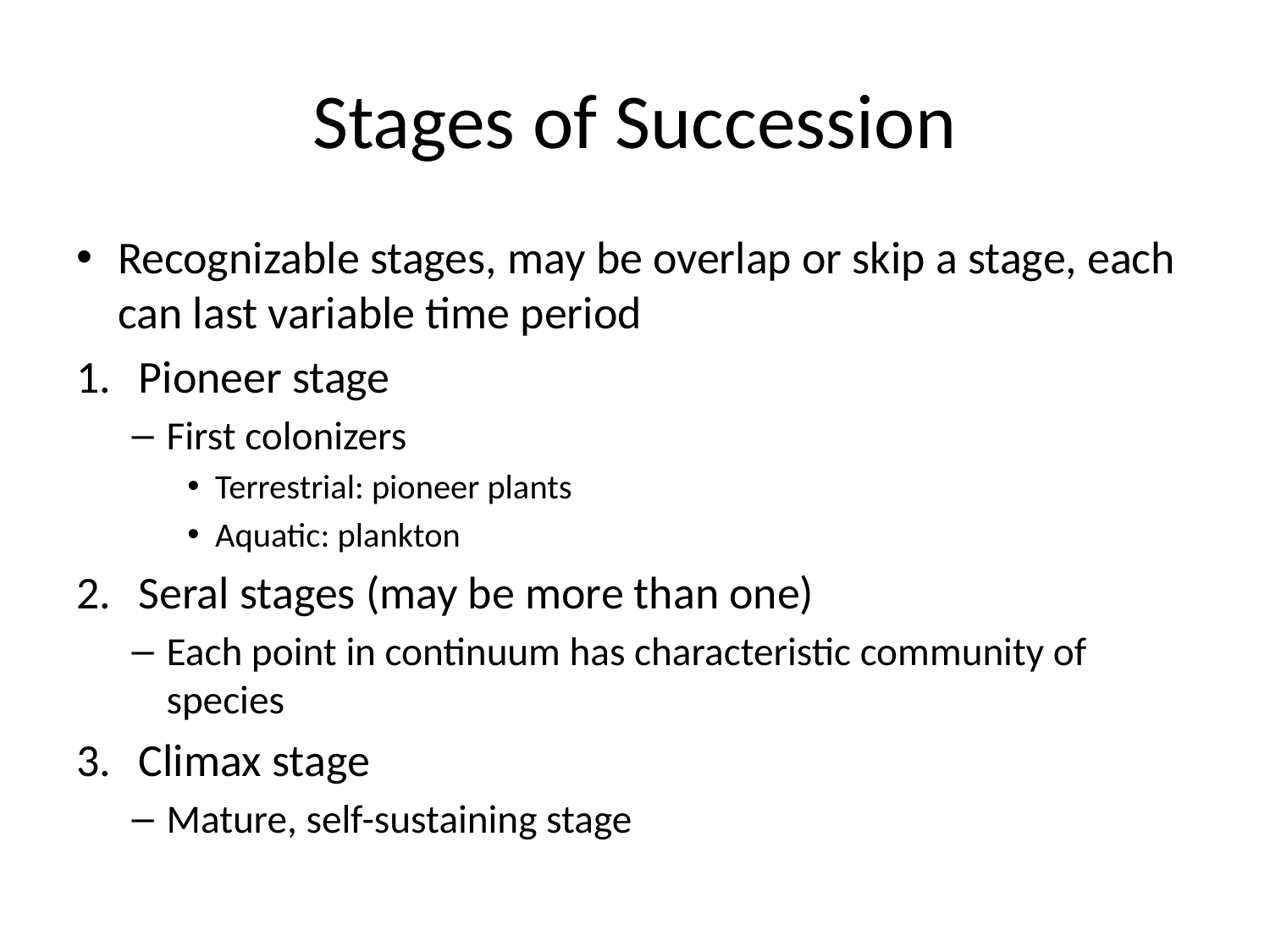

# Stages of Succession
Recognizable stages, may be overlap or skip a stage, each can last variable time period
Pioneer stage
First colonizers
Terrestrial: pioneer plants
Aquatic: plankton
Seral stages (may be more than one)
Each point in continuum has characteristic community of species
Climax stage
Mature, self-sustaining stage